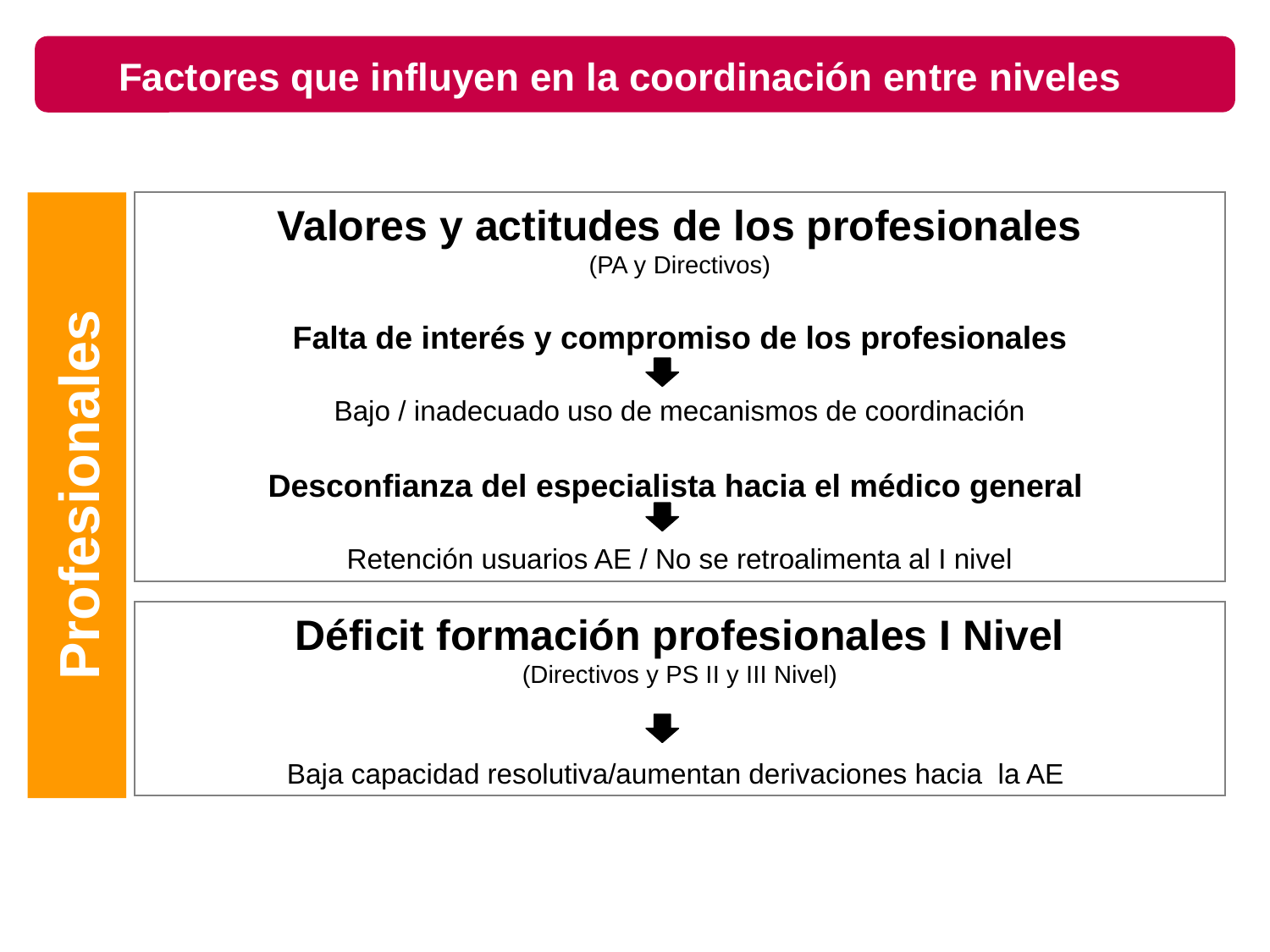

# Factores que influyen en la coordinación entre niveles
Valores y actitudes de los profesionales
(PA y Directivos)

Falta de interés y compromiso de los profesionales

Bajo / inadecuado uso de mecanismos de coordinación

Desconfianza del especialista hacia el médico general

Retención usuarios AE / No se retroalimenta al I nivel

Profesionales

Déficit formación profesionales I Nivel
(Directivos y PS II y III Nivel)

Baja capacidad resolutiva/aumentan derivaciones hacia  la AE